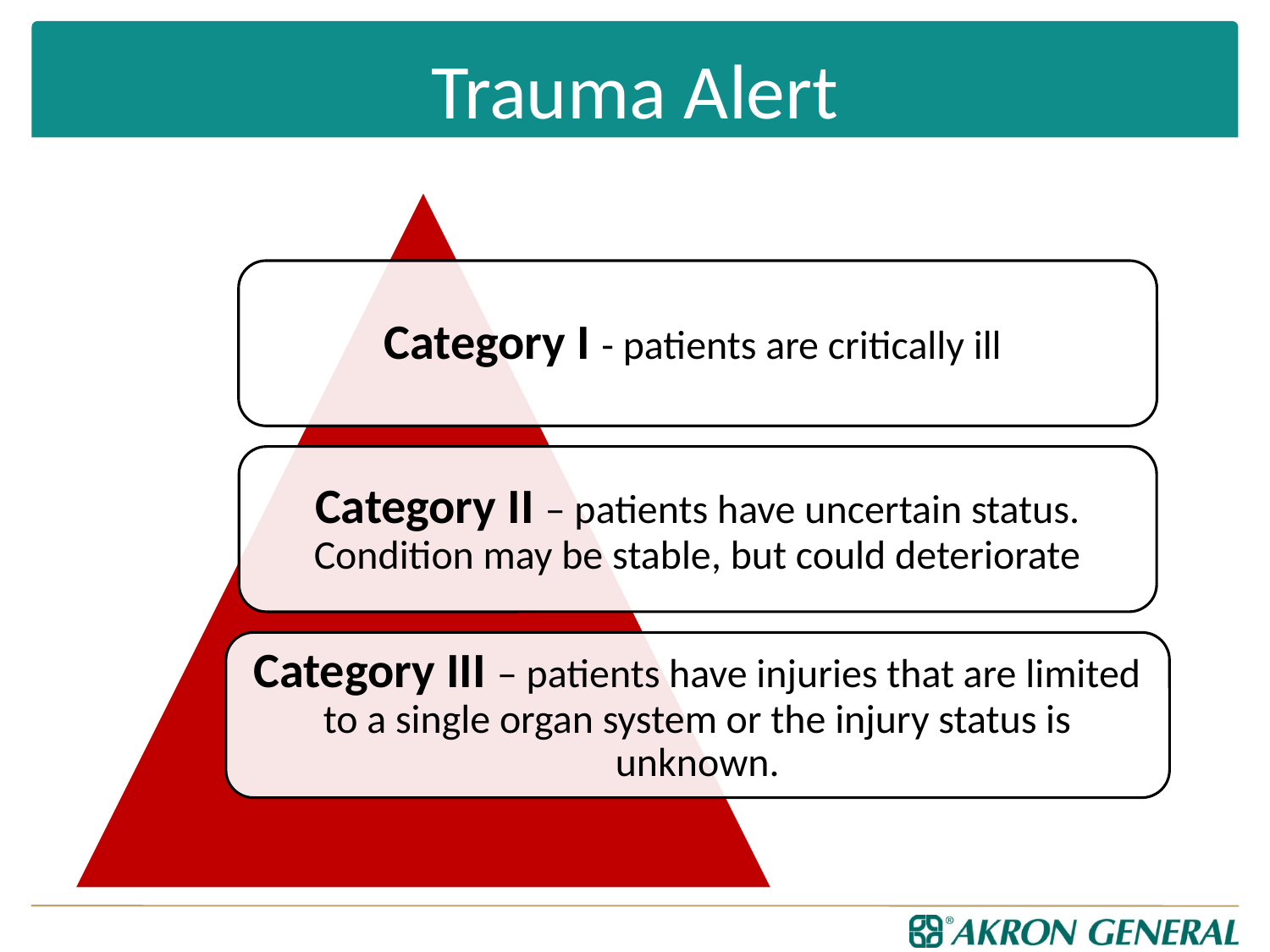

# Trauma Alert
Category I - patients are critically ill
Category II – patients have uncertain status. Condition may be stable, but could deteriorate
Category III – patients have injuries that are limited to a single organ system or the injury status is unknown.